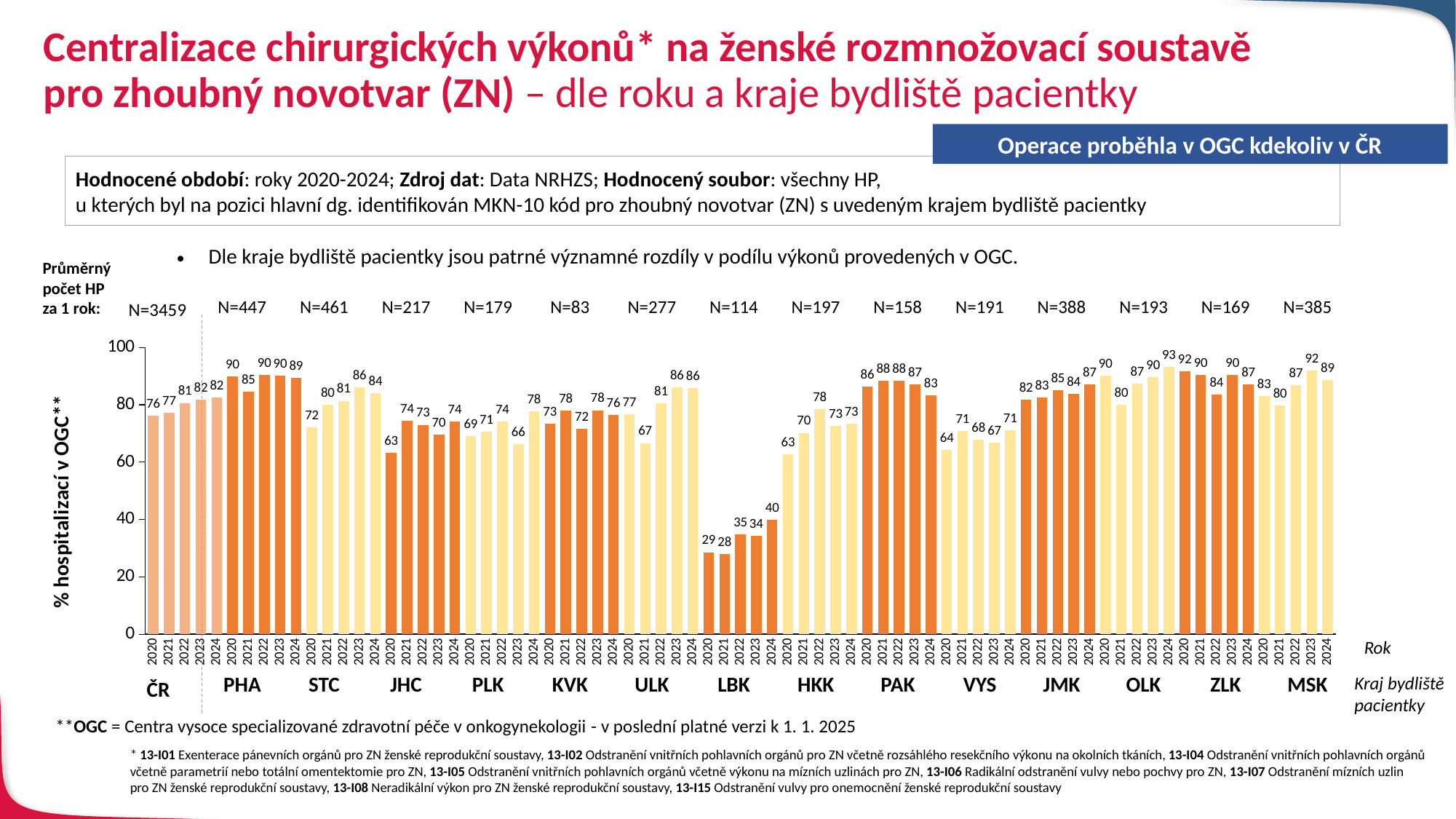

Centralizace chirurgických výkonů* na ženské rozmnožovací soustavě pro zhoubný novotvar (ZN) – dle roku a kraje bydliště pacientky
Operace proběhla v OGC kdekoliv v ČR
Hodnocené období: roky 2020-2024; Zdroj dat: Data NRHZS; Hodnocený soubor: všechny HP,
u kterých byl na pozici hlavní dg. identifikován MKN-10 kód pro zhoubný novotvar (ZN) s uvedeným krajem bydliště pacientky
Dle kraje bydliště pacientky jsou patrné významné rozdíly v podílu výkonů provedených v OGC.
Průměrný
počet HP
za 1 rok:
| N=447 | N=461 | N=217 | N=179 | N=83 | N=277 | N=114 | N=197 | N=158 | N=191 | N=388 | N=193 | N=169 | N=385 |
| --- | --- | --- | --- | --- | --- | --- | --- | --- | --- | --- | --- | --- | --- |
N=3459

### Chart

| Category | Sloupec1 | Sloupec6 | Sloupec7 |
|---|---|---|---|
| 2020 | None | None | 76.30161579892281 |
| 2021 | None | None | 77.29893778452201 |
| 2022 | None | None | 80.63704945515508 |
| 2023 | None | None | 81.77153659195248 |
| 2024 | None | None | 82.42198683080446 |
| 2020 | 89.8989898989899 | None | None |
| 2021 | 84.59869848156181 | None | None |
| 2022 | 90.3448275862069 | None | None |
| 2023 | 90.18789144050105 | None | None |
| 2024 | 89.4396551724138 | None | None |
| 2020 | None | 72.08791208791209 | None |
| 2021 | None | 80.0 | None |
| 2022 | None | 81.37044967880087 | None |
| 2023 | None | 86.05947955390334 | None |
| 2024 | None | 84.070796460177 | None |
| 2020 | 63.24786324786324 | None | None |
| 2021 | 74.38423645320196 | None | None |
| 2022 | 73.0 | None | None |
| 2023 | 69.72477064220183 | None | None |
| 2024 | 74.12280701754386 | None | None |
| 2020 | None | 69.10112359550563 | None |
| 2021 | None | 70.625 | None |
| 2022 | None | 74.05405405405405 | None |
| 2023 | None | 66.18357487922705 | None |
| 2024 | None | 77.71084337349397 | None |
| 2020 | 73.39449541284404 | None | None |
| 2021 | 78.04878048780488 | None | None |
| 2022 | 71.64179104477611 | None | None |
| 2023 | 78.08219178082192 | None | None |
| 2024 | 76.47058823529412 | None | None |
| 2020 | None | 76.59574468085107 | None |
| 2021 | None | 66.66666666666666 | None |
| 2022 | None | 80.55555555555556 | None |
| 2023 | None | 86.20689655172413 | None |
| 2024 | None | 85.81818181818181 | None |
| 2020 | 28.57142857142857 | None | None |
| 2021 | 27.956989247311824 | None | None |
| 2022 | 34.78260869565217 | None | None |
| 2023 | 34.375 | None | None |
| 2024 | 39.83739837398374 | None | None |
| 2020 | None | 62.82722513089005 | None |
| 2021 | None | 70.2020202020202 | None |
| 2022 | None | 78.41409691629956 | None |
| 2023 | None | 72.72727272727273 | None |
| 2024 | None | 73.29842931937172 | None |
| 2020 | 86.33093525179856 | None | None |
| 2021 | 88.27160493827161 | None | None |
| 2022 | 88.46153846153845 | None | None |
| 2023 | 87.13450292397661 | None | None |
| 2024 | 83.33333333333334 | None | None |
| 2020 | None | 64.1711229946524 | None |
| 2021 | None | 70.85714285714285 | None |
| 2022 | None | 67.72727272727272 | None |
| 2023 | None | 66.84491978609626 | None |
| 2024 | None | 71.12299465240642 | None |
| 2020 | 81.84357541899442 | None | None |
| 2021 | 82.56130790190736 | None | None |
| 2022 | 85.04901960784314 | None | None |
| 2023 | 83.70927318295739 | None | None |
| 2024 | 87.192118226601 | None | None |
| 2020 | None | 90.0990099009901 | None |
| 2021 | None | 80.0 | None |
| 2022 | None | 87.37864077669903 | None |
| 2023 | None | 89.75609756097562 | None |
| 2024 | None | 93.10344827586206 | None |
| 2020 | 91.72413793103448 | None | None |
| 2021 | 90.38461538461539 | None | None |
| 2022 | 83.50515463917526 | None | None |
| 2023 | 90.3954802259887 | None | None |
| 2024 | 87.13450292397661 | None | None |
| 2020 | None | 83.07291666666666 | None |
| 2021 | None | 79.7872340425532 | None |
| 2022 | None | 86.78756476683938 | None |
| 2023 | None | 91.83673469387756 | None |
| 2024 | None | 88.63049095607235 | None |
Rok
| PHA | STC | JHC | PLK | KVK | ULK | LBK | HKK | PAK | VYS | JMK | OLK | ZLK | MSK |
| --- | --- | --- | --- | --- | --- | --- | --- | --- | --- | --- | --- | --- | --- |
Kraj bydliště pacientky
ČR
**OGC = Centra vysoce specializované zdravotní péče v onkogynekologii - v poslední platné verzi k 1. 1. 2025
* 13-I01 Exenterace pánevních orgánů pro ZN ženské reprodukční soustavy, 13-I02 Odstranění vnitřních pohlavních orgánů pro ZN včetně rozsáhlého resekčního výkonu na okolních tkáních, 13-I04 Odstranění vnitřních pohlavních orgánů včetně parametrií nebo totální omentektomie pro ZN, 13-I05 Odstranění vnitřních pohlavních orgánů včetně výkonu na mízních uzlinách pro ZN, 13-I06 Radikální odstranění vulvy nebo pochvy pro ZN, 13-I07 Odstranění mízních uzlin pro ZN ženské reprodukční soustavy, 13-I08 Neradikální výkon pro ZN ženské reprodukční soustavy, 13-I15 Odstranění vulvy pro onemocnění ženské reprodukční soustavy